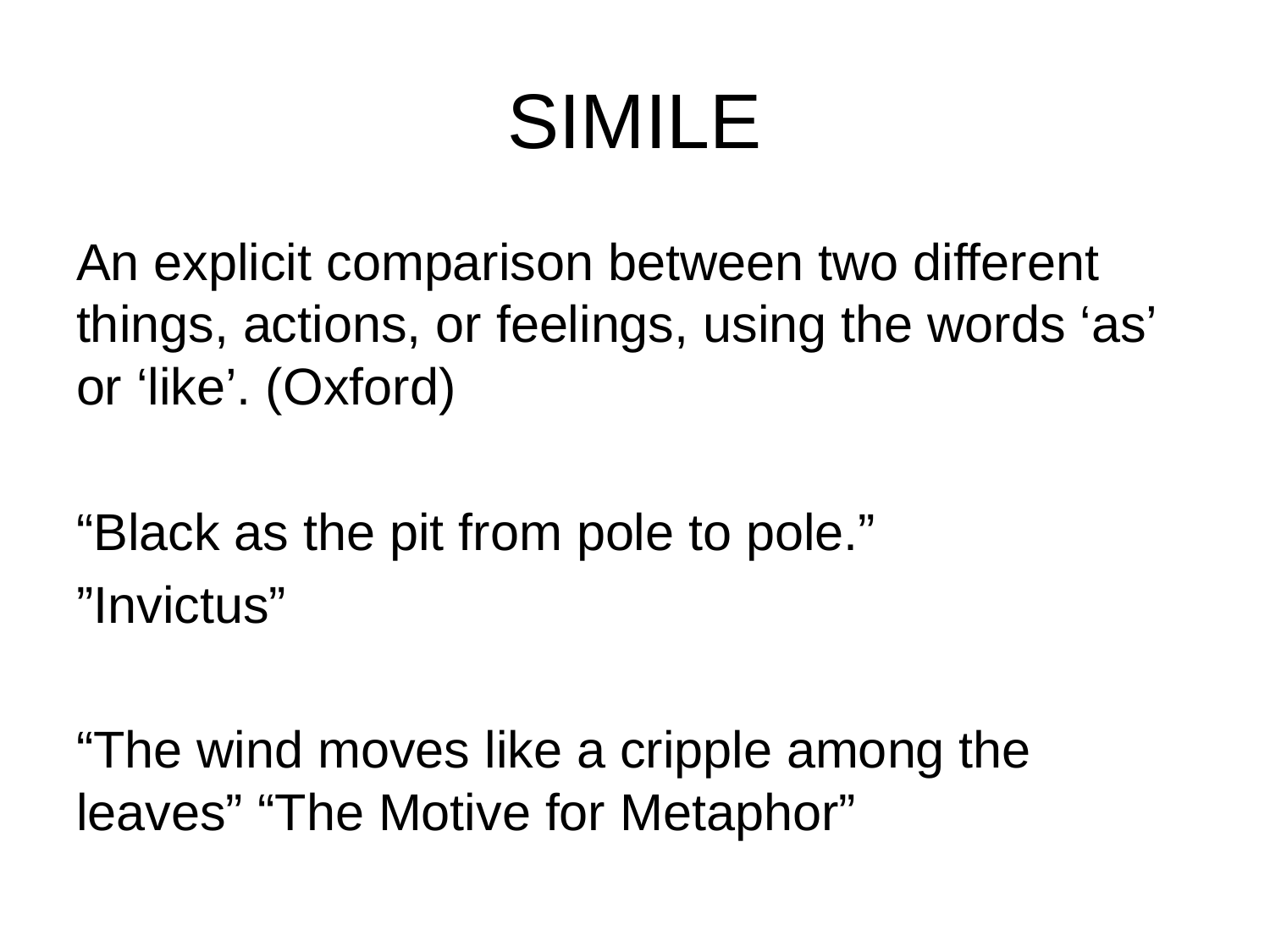

# SIMILE
An explicit comparison between two different things, actions, or feelings, using the words ‘as’ or ‘like’. (Oxford)

“Black as the pit from pole to pole.”
”Invictus”

“The wind moves like a cripple among the leaves” “The Motive for Metaphor”